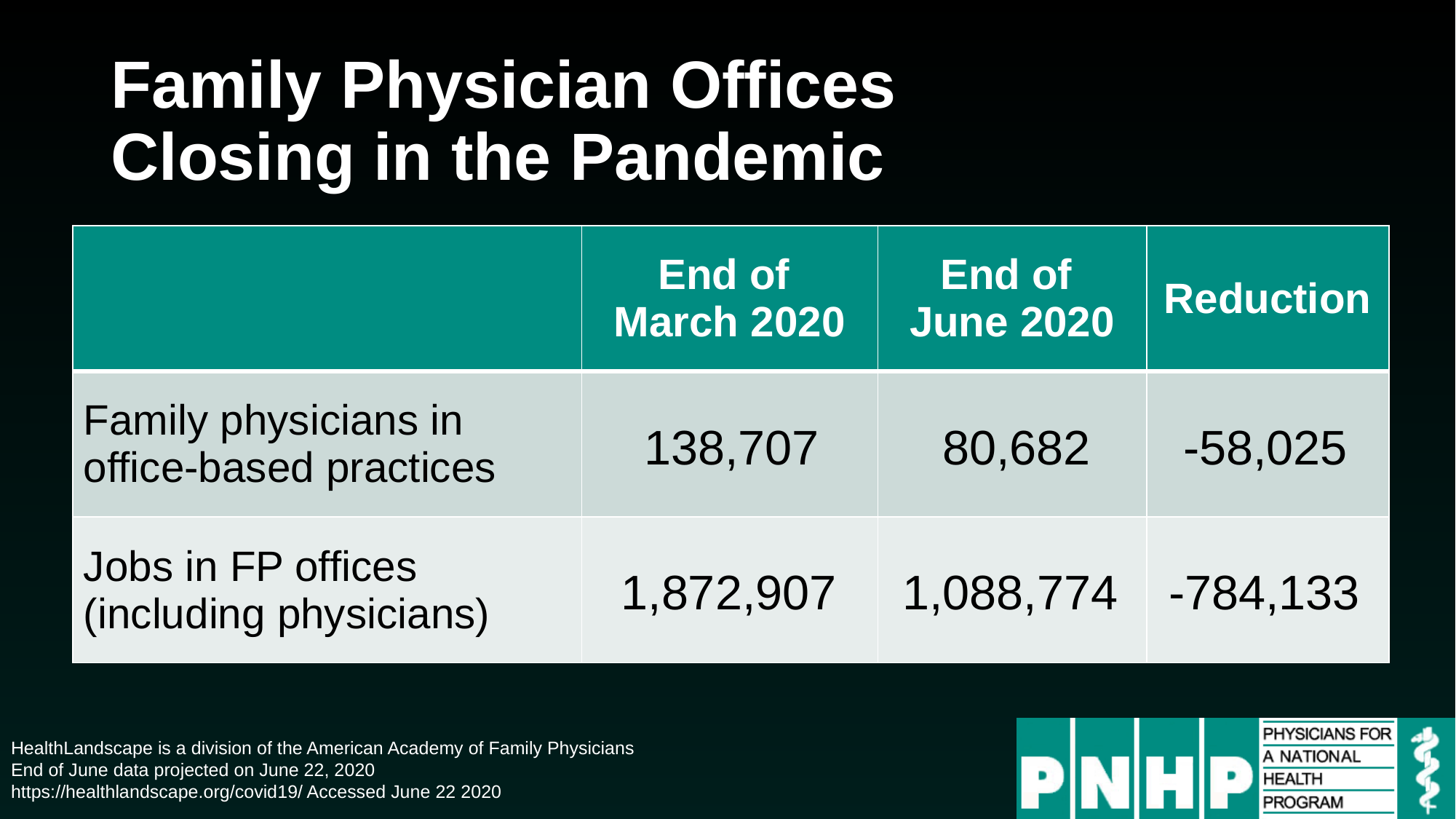

# Family Physician Offices Closing in the Pandemic
|  | End of March 2020 | End of June 2020 | Reduction |
| --- | --- | --- | --- |
| Family physicians in office-based practices |  |  |  |
| Jobs in FP offices (including physicians) |  |  |  |
138,707
80,682
-58,025
1,872,907
1,088,774
-784,133
HealthLandscape is a division of the American Academy of Family Physicians
End of June data projected on June 22, 2020
https://healthlandscape.org/covid19/ Accessed June 22 2020